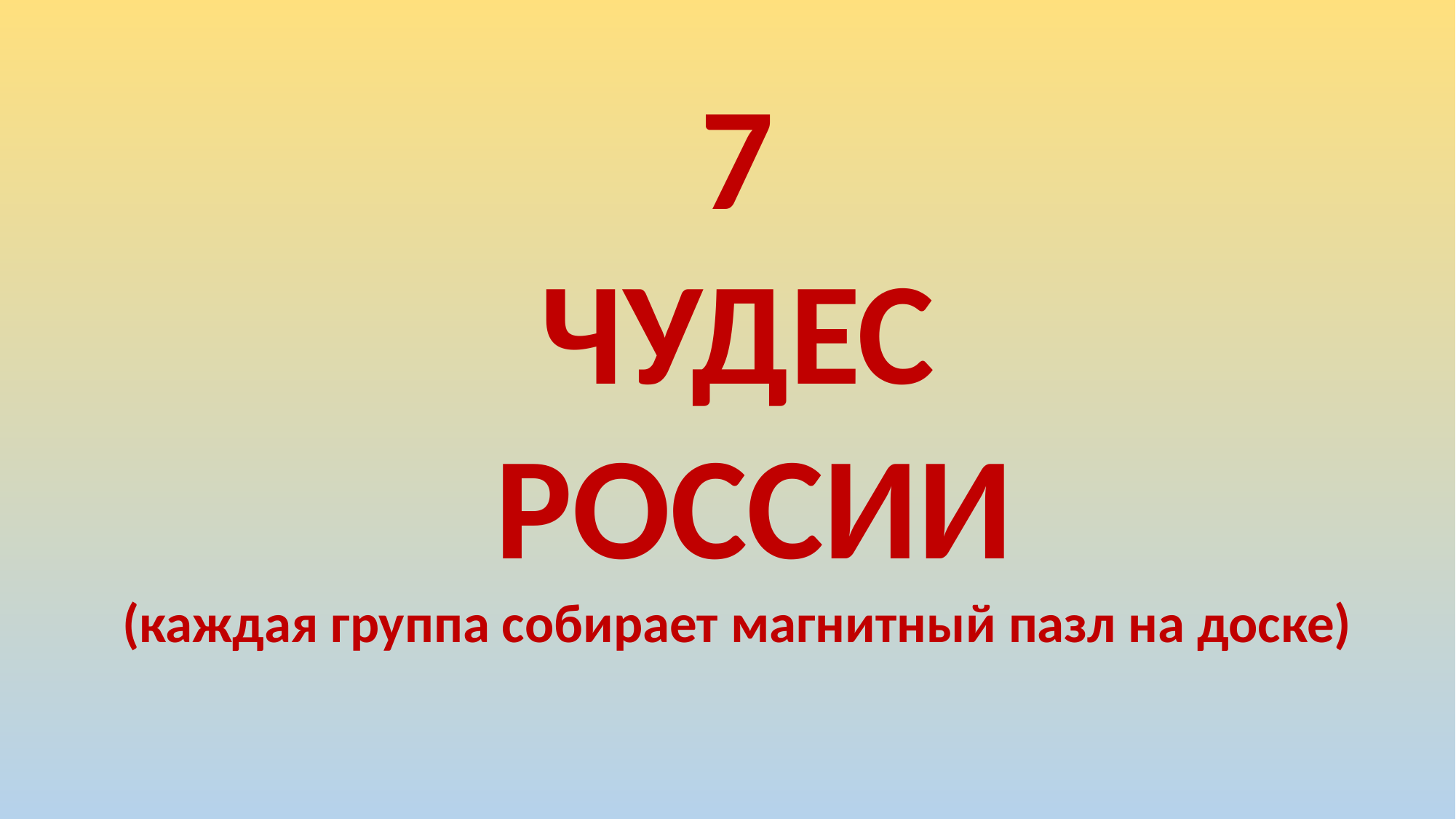

7
ЧУДЕС
 РОССИИ
(каждая группа собирает магнитный пазл на доске)